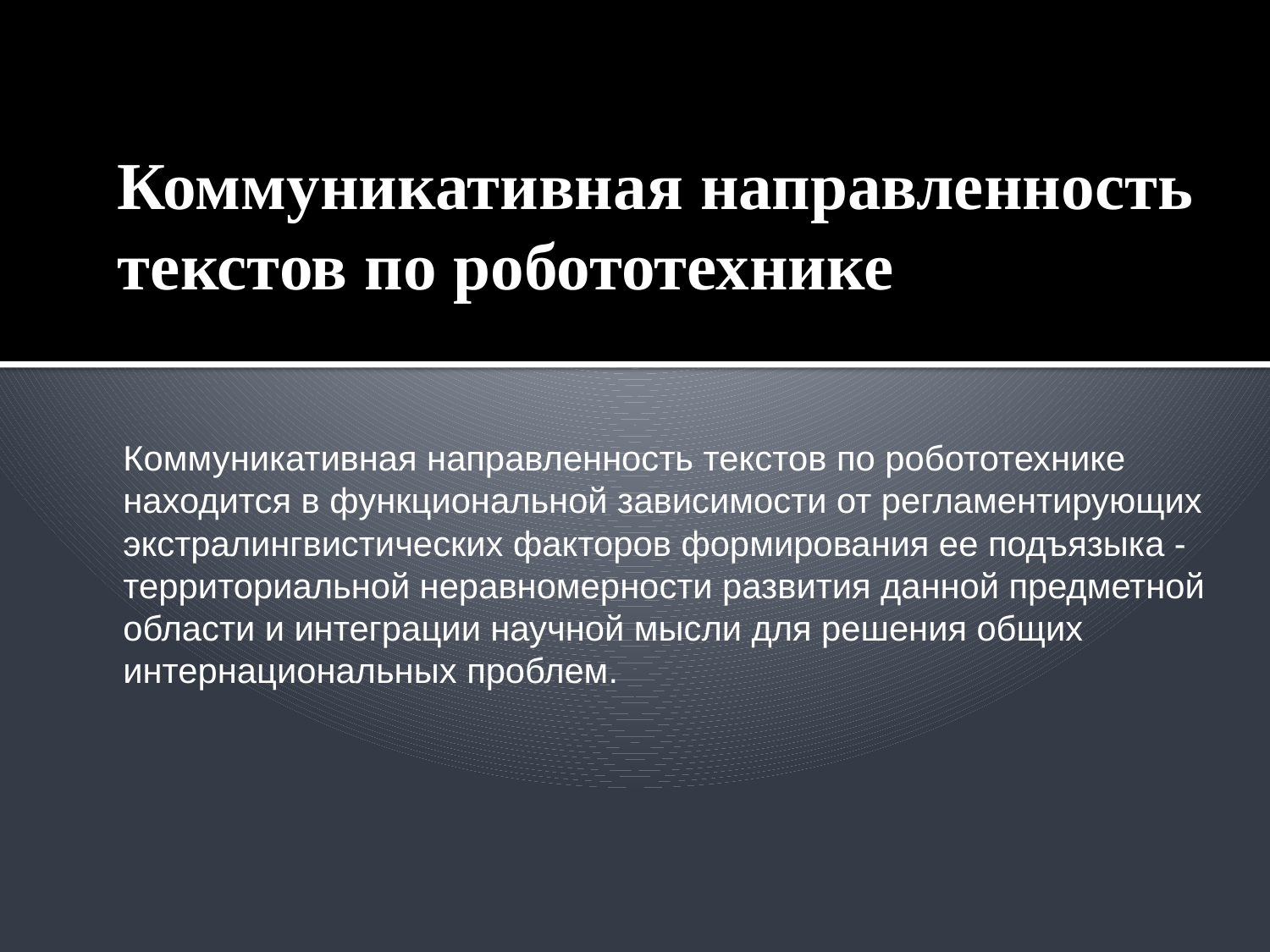

# Коммуникативная направленность текстов по робототехнике
Коммуникативная направленность текстов по робототехнике находится в функциональной зависимости от регламентирующих экстралингвистических факторов формирования ее подъязыка - территориальной неравномерности развития данной предметной области и интеграции научной мысли для решения общих интернациональных проблем.